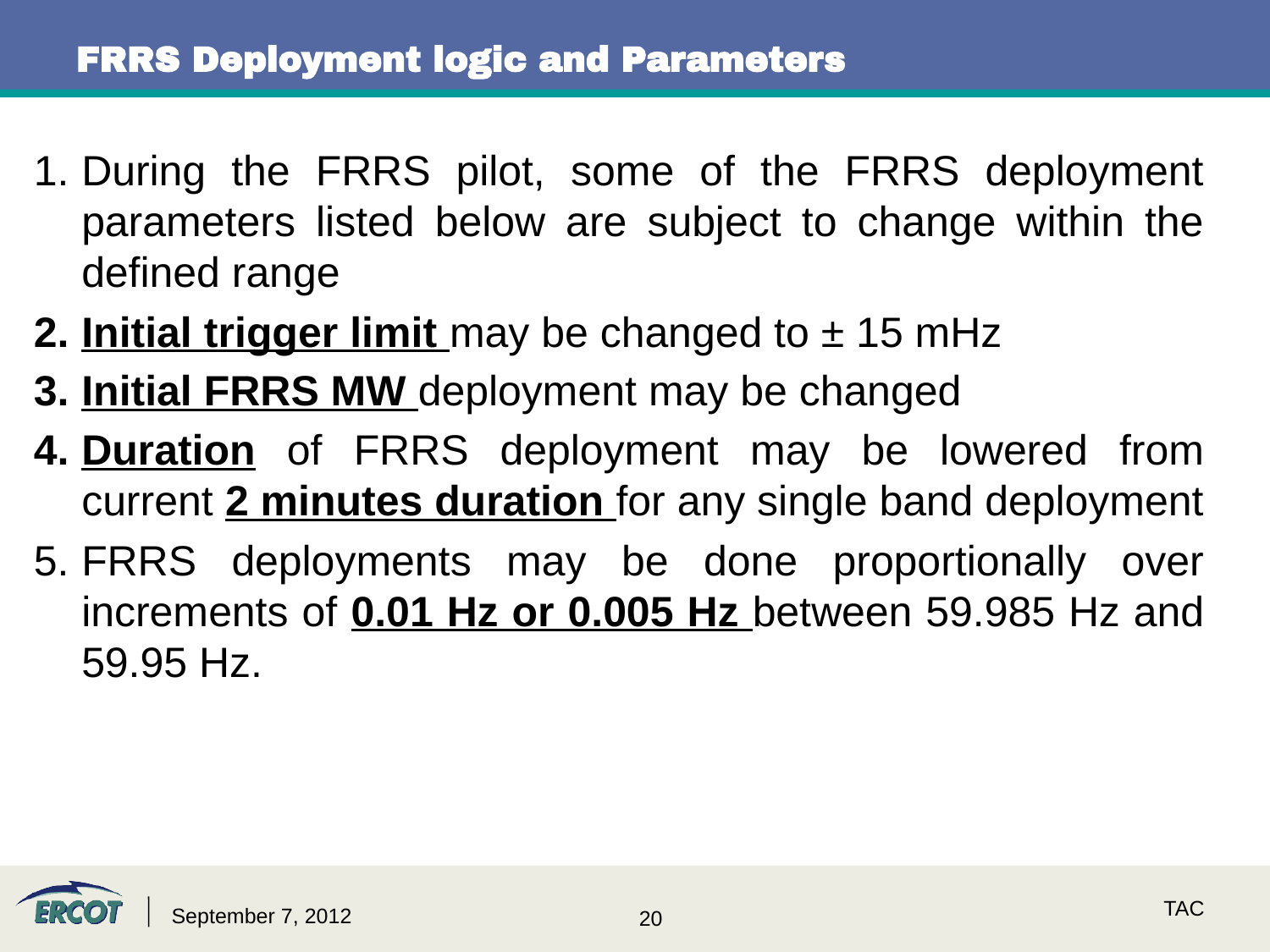

# FRRS Deployment logic and Parameters
During the FRRS pilot, some of the FRRS deployment parameters listed below are subject to change within the defined range
Initial trigger limit may be changed to ± 15 mHz
Initial FRRS MW deployment may be changed
Duration of FRRS deployment may be lowered from current 2 minutes duration for any single band deployment
FRRS deployments may be done proportionally over increments of 0.01 Hz or 0.005 Hz between 59.985 Hz and 59.95 Hz.

TAC
September 7, 2012